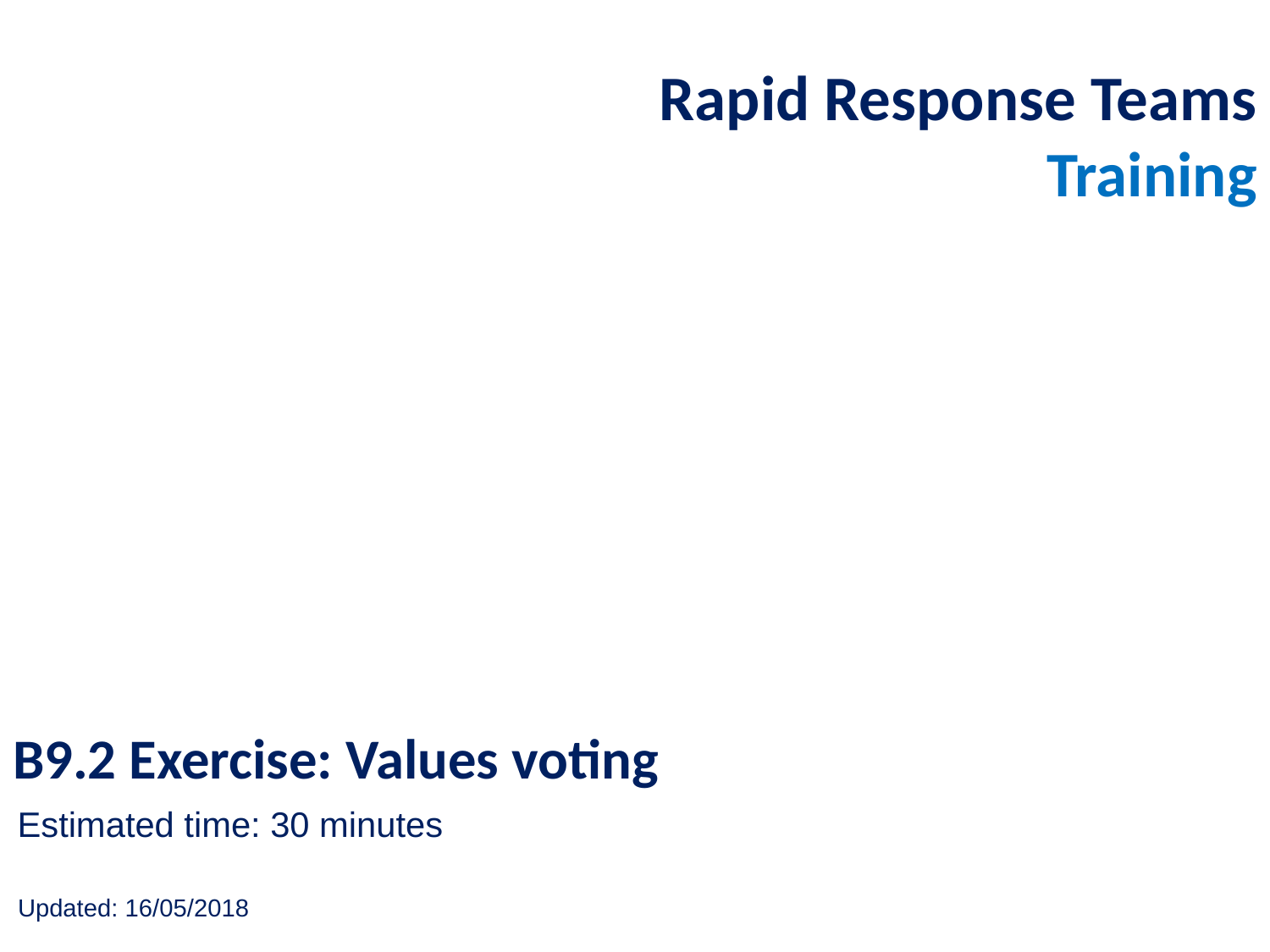

Rapid Response Teams Training
B9.2 Exercise: Values voting
Estimated time: 30 minutes
Updated: 16/05/2018